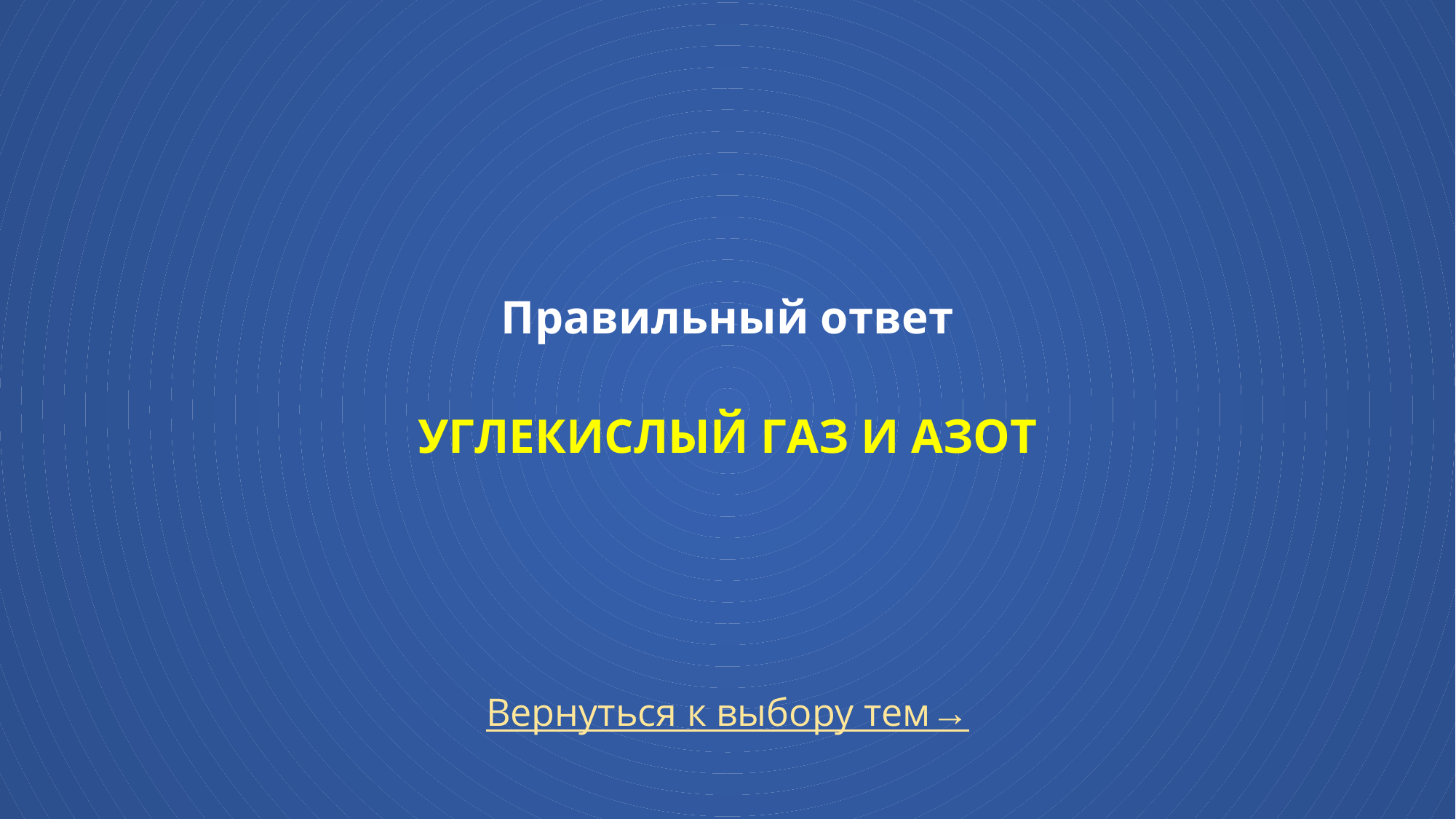

# Правильный ответ Углекислый газ и азот
Вернуться к выбору тем→